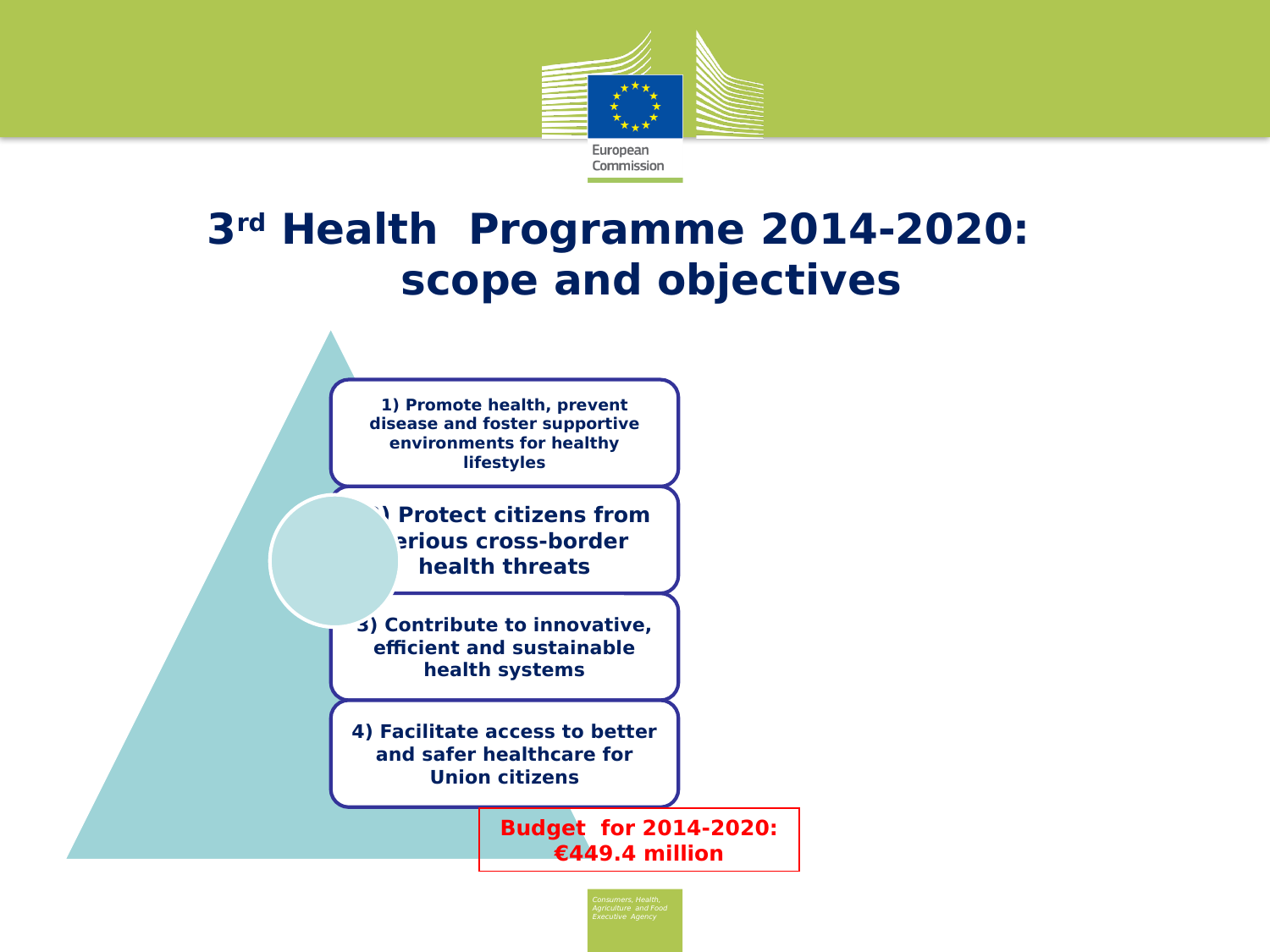

# 3rd Health  Programme 2014-2020: scope and objectives

1) Promote health, prevent disease and foster supportive environments for healthy lifestyles
 2) Protect citizens from serious cross-border health threats
3) Contribute to innovative, efficient and sustainable health systems
4) Facilitate access to better and safer healthcare for Union citizens
Budget  for 2014-2020:
€449.4 million